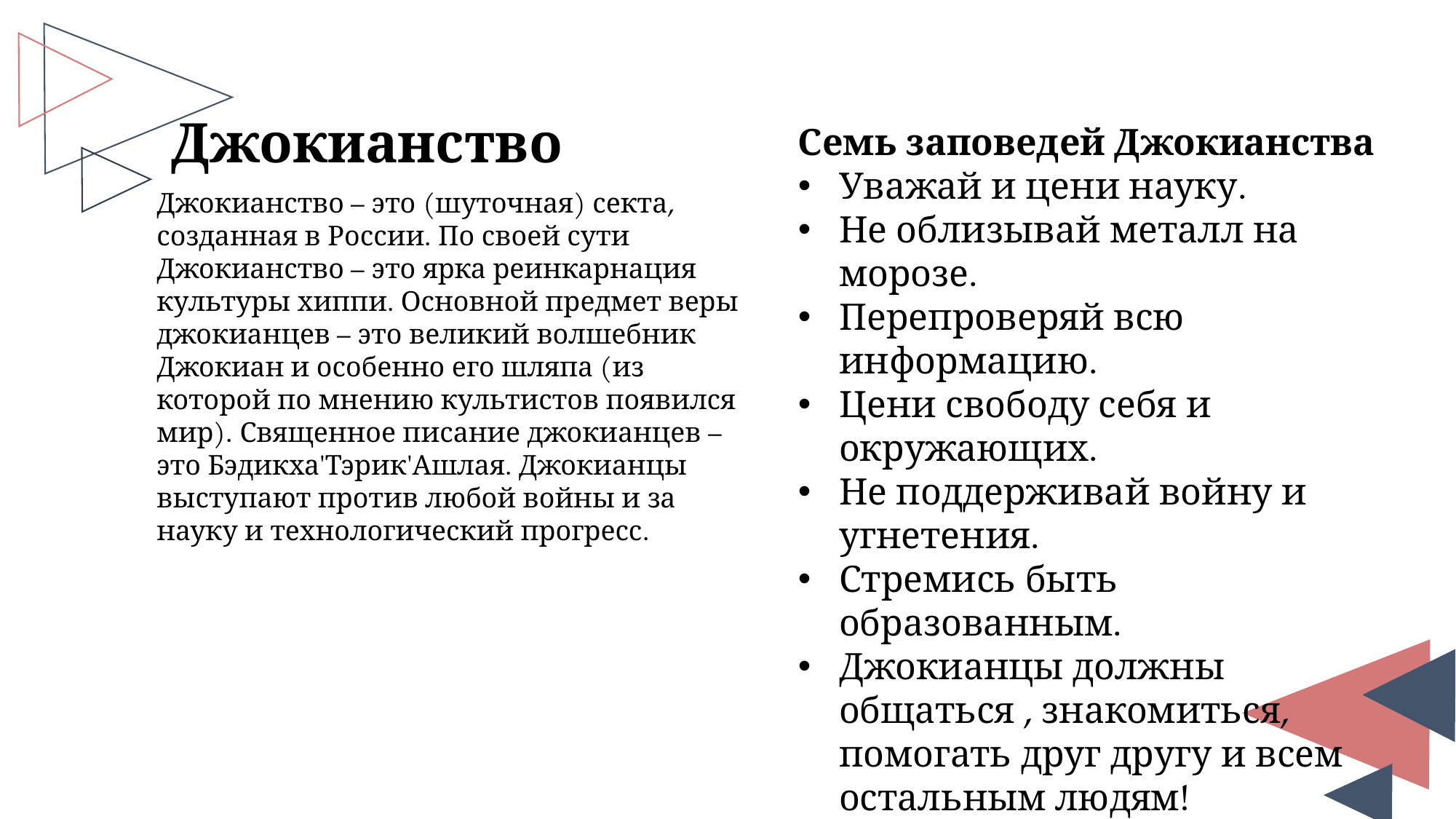

Джокианство
Семь заповедей Джокианства
Уважай и цени науку.
Не облизывай металл на морозе.
Перепроверяй всю информацию.
Цени свободу себя и окружающих.
Не поддерживай войну и угнетения.
Стремись быть образованным.
Джокианцы должны общаться , знакомиться, помогать друг другу и всем остальным людям!

Джокианство – это (шуточная) секта, созданная в России. По своей сути Джокианство – это ярка реинкарнация культуры хиппи. Основной предмет веры джокианцев – это великий волшебник Джокиан и особенно его шляпа (из которой по мнению культистов появился мир). Священное писание джокианцев – это Бэдикха'Тэрик'Ашлая. Джокианцы выступают против любой войны и за науку и технологический прогресс.